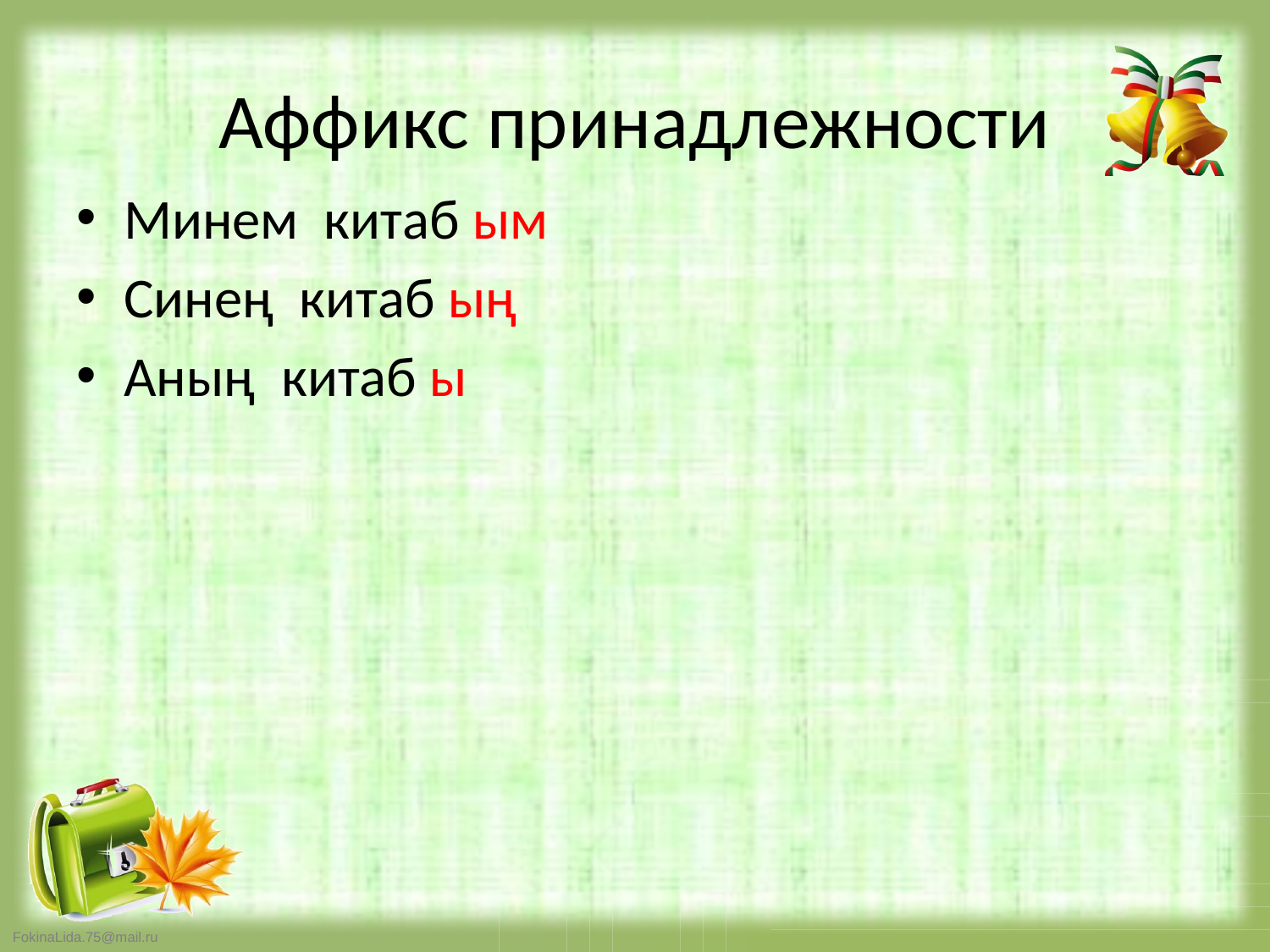

# Аффикс принадлежности
Минем  китаб ым
Синең  китаб ың
Аның  китаб ы